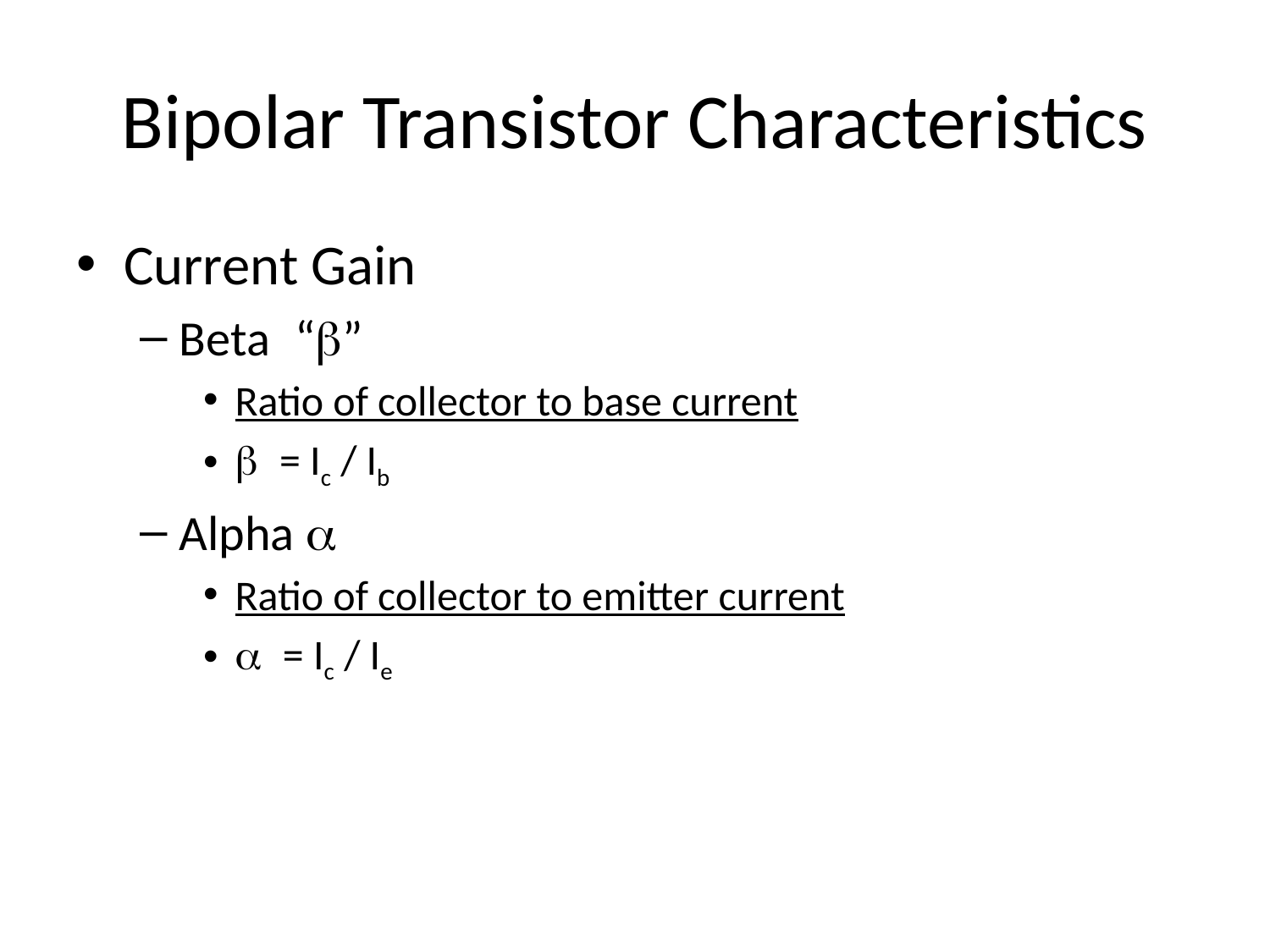

# Bipolar Transistor Characteristics
Current Gain
Beta “β”
Ratio of collector to base current
β = Ic / Ib
Alpha α
Ratio of collector to emitter current
α = Ic / Ie